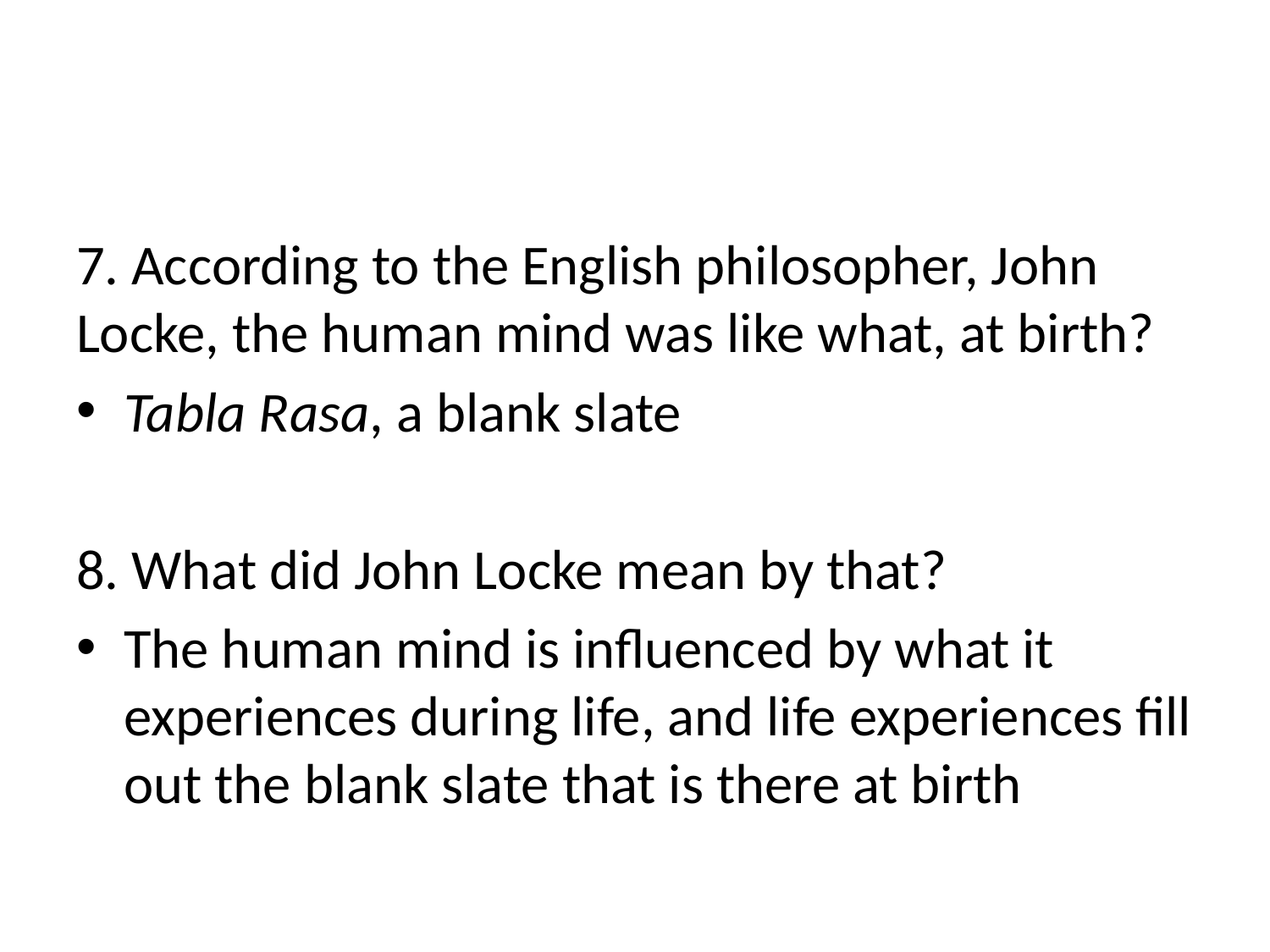

#
7. According to the English philosopher, John Locke, the human mind was like what, at birth?
Tabla Rasa, a blank slate

8. What did John Locke mean by that?
The human mind is influenced by what it experiences during life, and life experiences fill out the blank slate that is there at birth